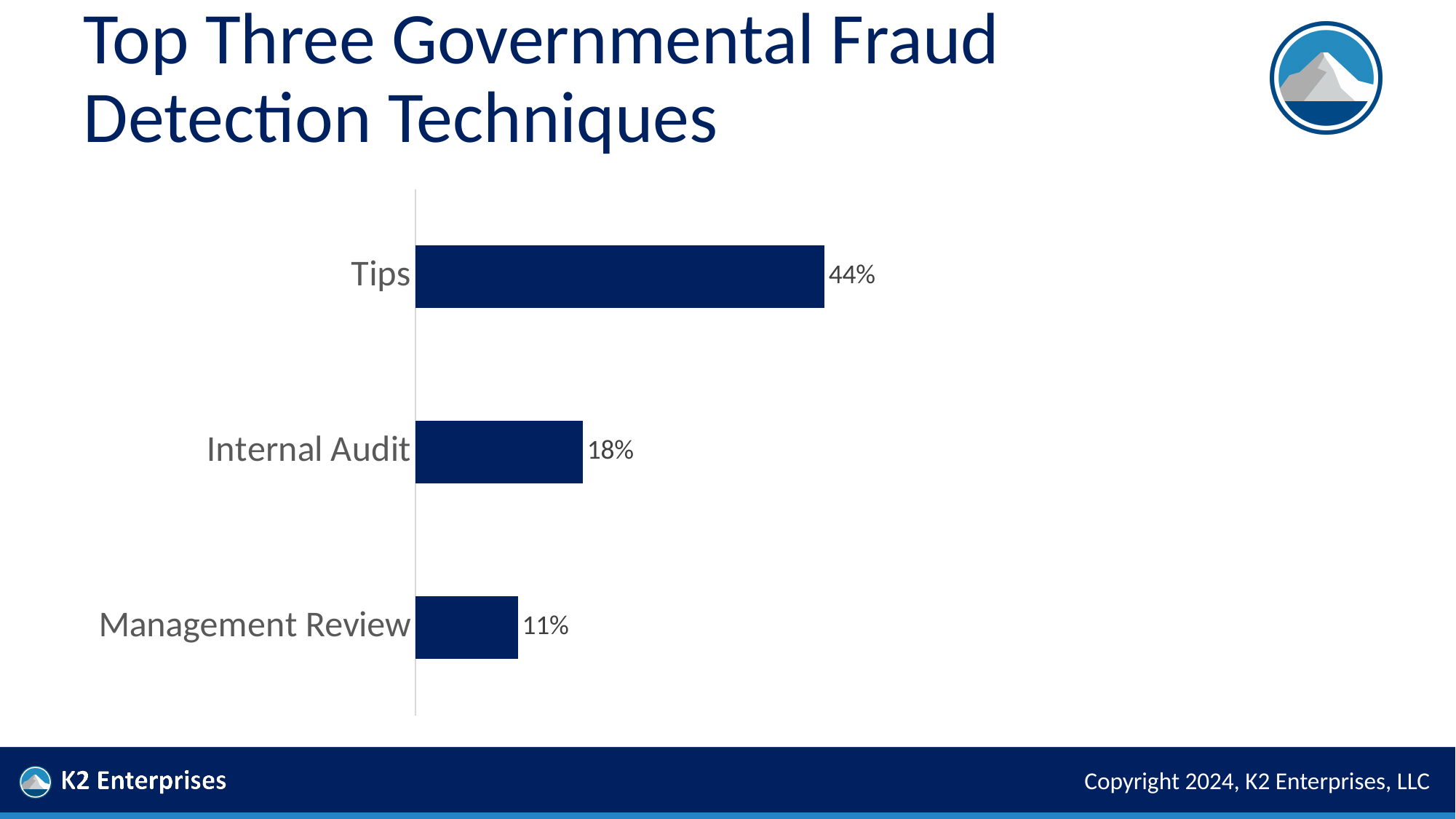

# Top Three Governmental Fraud Detection Techniques

### Chart

| Category | Series 1 |
|---|---|
| Management Review | 0.11 |
| Internal Audit | 0.18 |
| Tips | 0.44 |